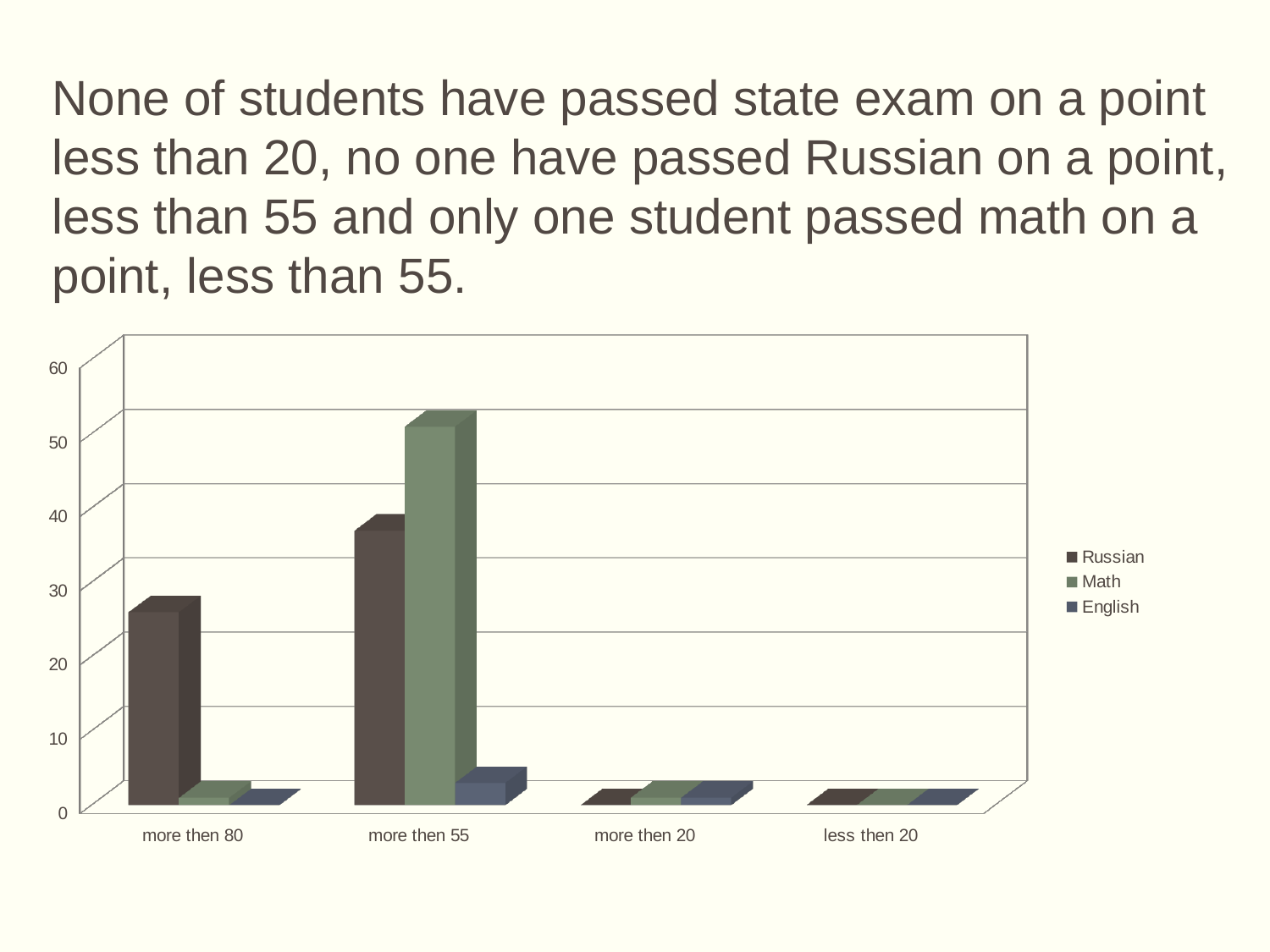

None of students have passed state exam on a point less than 20, no one have passed Russian on a point, less than 55 and only one student passed math on a point, less than 55.

[unsupported chart]